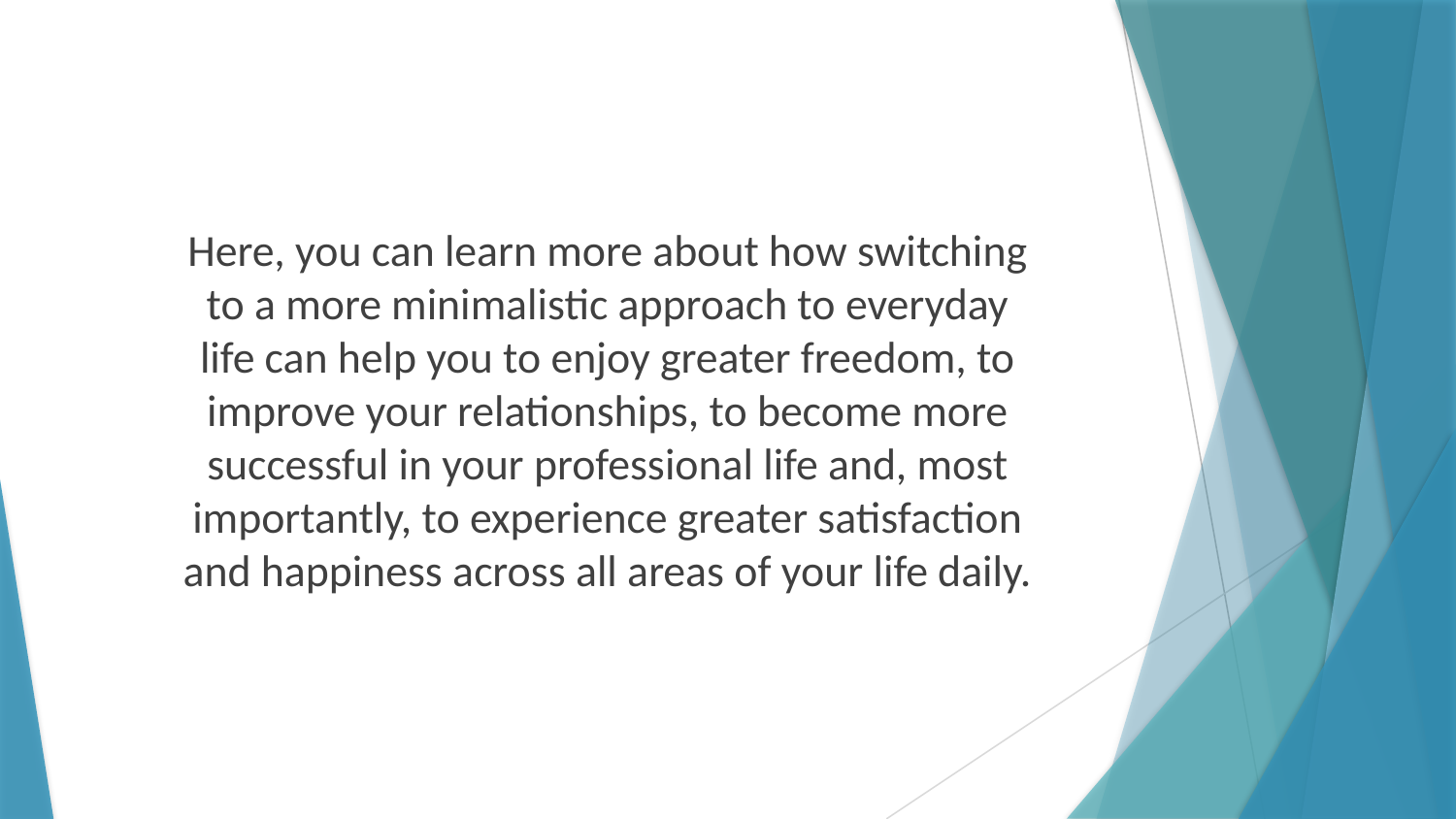

Here, you can learn more about how switching to a more minimalistic approach to everyday life can help you to enjoy greater freedom, to improve your relationships, to become more successful in your professional life and, most importantly, to experience greater satisfaction and happiness across all areas of your life daily.